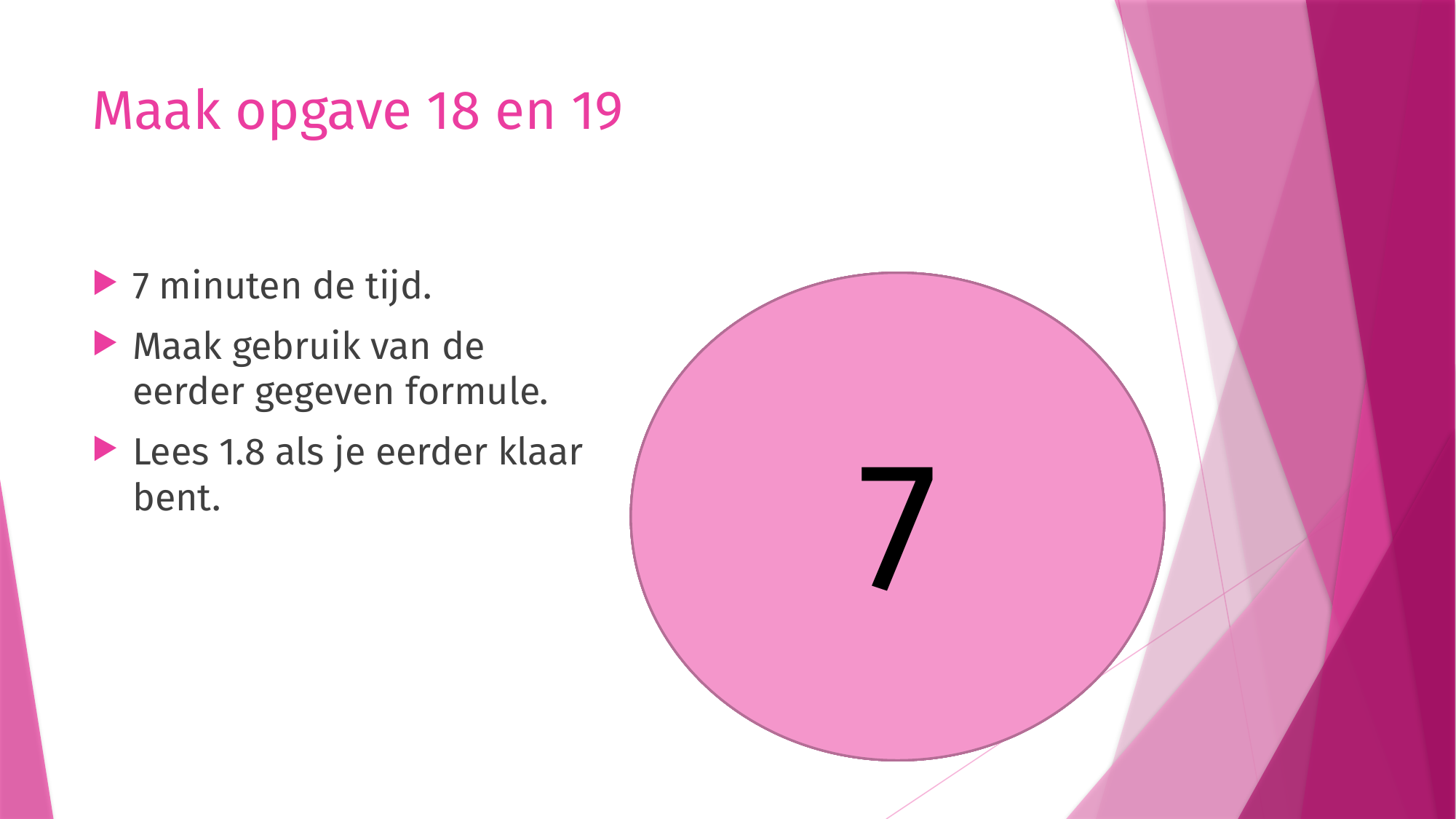

# Maak opgave 18 en 19
7 minuten de tijd.
Maak gebruik van de eerder gegeven formule.
Lees 1.8 als je eerder klaar bent.
5
6
7
4
3
1
2